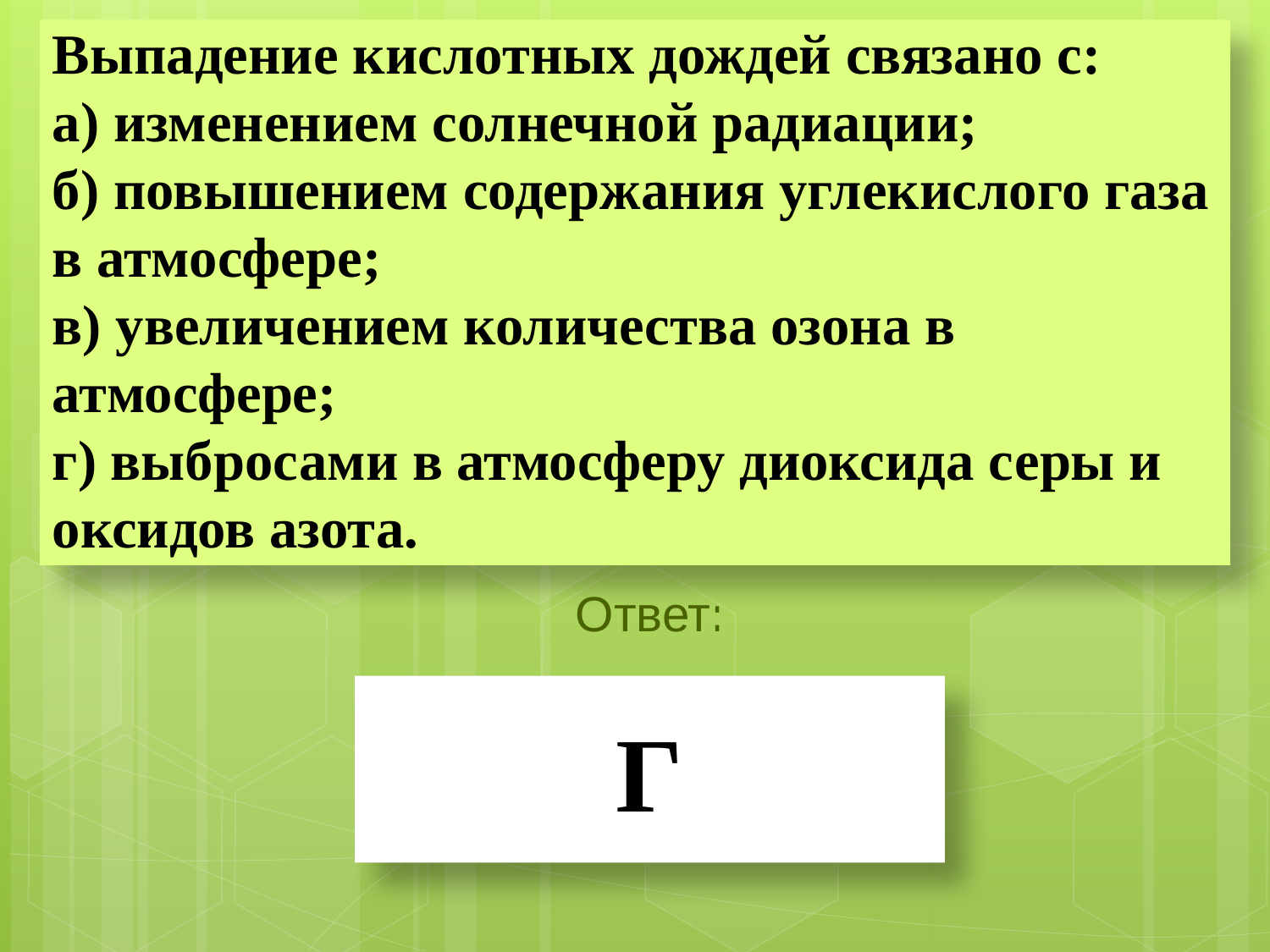

# Выпадение кислотных дождей связано с: а) изменением солнечной радиации; б) повышением содержания углекислого газа в атмосфере; в) увеличением количества озона в атмосфере; г) выбросами в атмосферу диоксида серы и оксидов азота.
Ответ:
Г